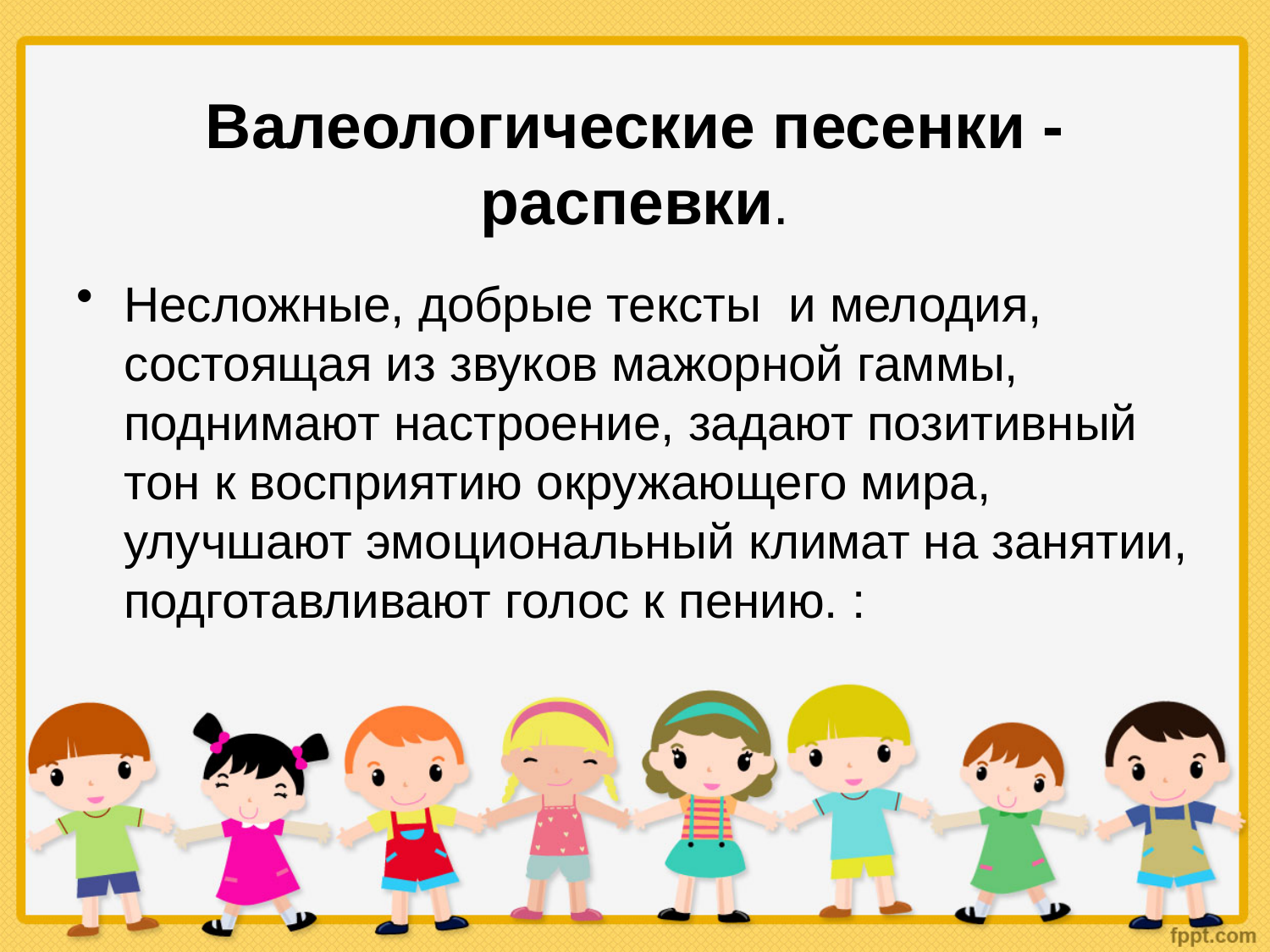

# Валеологические песенки - распевки.
Несложные, добрые тексты  и мелодия, состоящая из звуков мажорной гаммы, поднимают настроение, задают позитивный тон к восприятию окружающего мира, улучшают эмоциональный климат на занятии, подготавливают голос к пению. :
Prezentacii.com